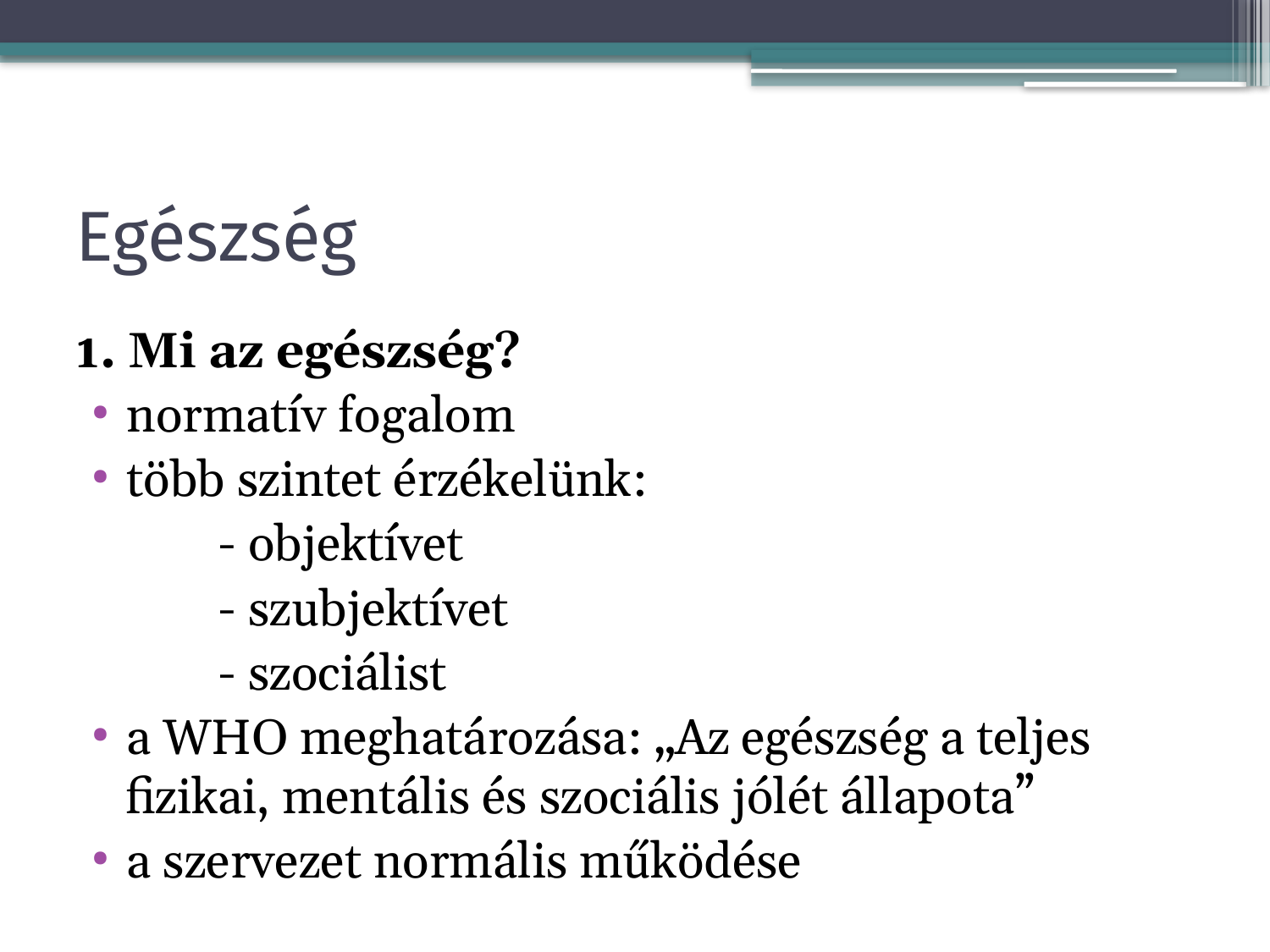

# Egészség
1. Mi az egészség?
normatív fogalom
több szintet érzékelünk:
	- objektívet
	- szubjektívet
	- szociálist
a WHO meghatározása: „Az egészség a teljes fizikai, mentális és szociális jólét állapota”
a szervezet normális működése